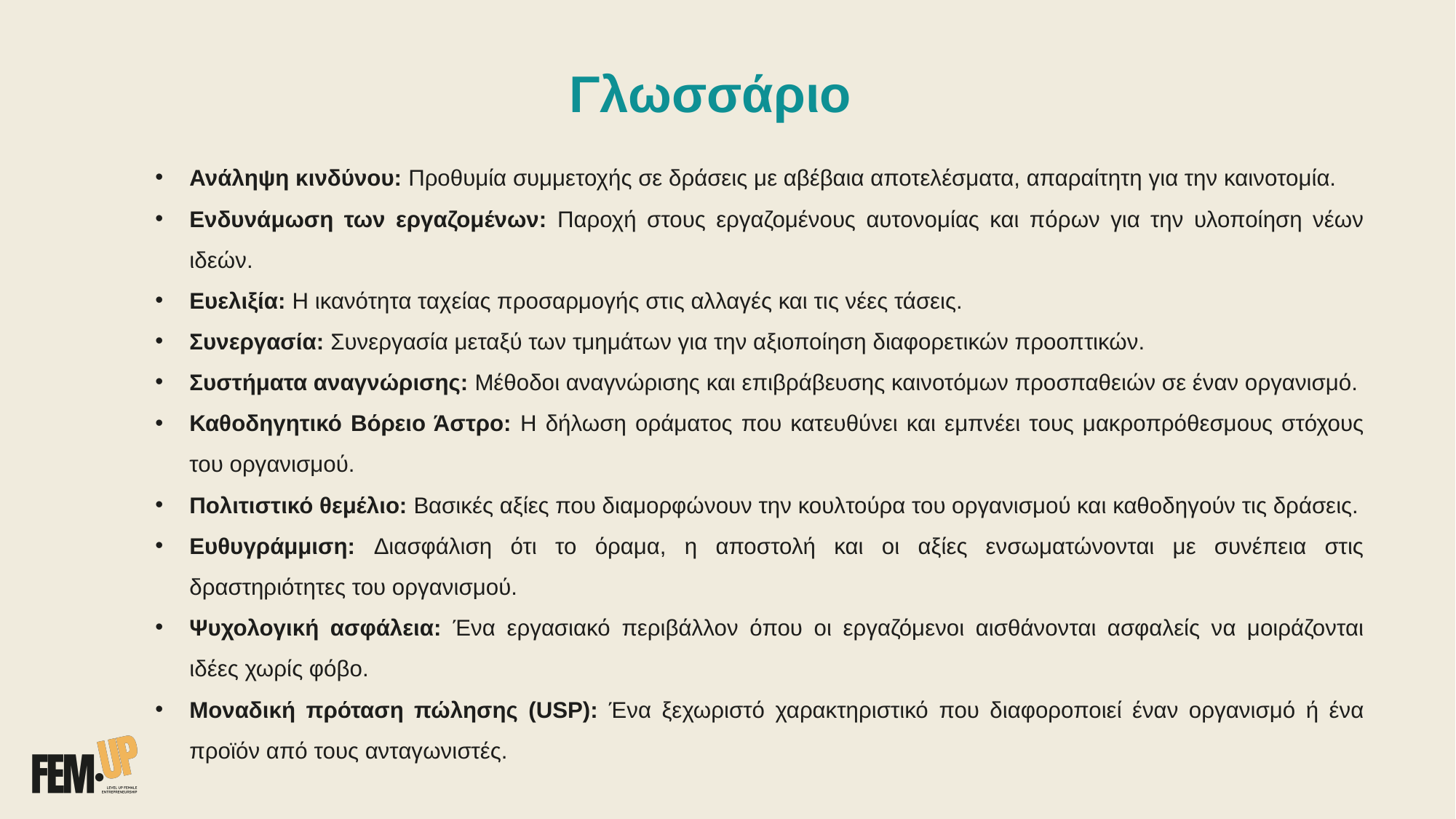

Γλωσσάριο
Ανάληψη κινδύνου: Προθυμία συμμετοχής σε δράσεις με αβέβαια αποτελέσματα, απαραίτητη για την καινοτομία.
Ενδυνάμωση των εργαζομένων: Παροχή στους εργαζομένους αυτονομίας και πόρων για την υλοποίηση νέων ιδεών.
Ευελιξία: Η ικανότητα ταχείας προσαρμογής στις αλλαγές και τις νέες τάσεις.
Συνεργασία: Συνεργασία μεταξύ των τμημάτων για την αξιοποίηση διαφορετικών προοπτικών.
Συστήματα αναγνώρισης: Μέθοδοι αναγνώρισης και επιβράβευσης καινοτόμων προσπαθειών σε έναν οργανισμό.
Καθοδηγητικό Βόρειο Άστρο: Η δήλωση οράματος που κατευθύνει και εμπνέει τους μακροπρόθεσμους στόχους του οργανισμού.
Πολιτιστικό θεμέλιο: Βασικές αξίες που διαμορφώνουν την κουλτούρα του οργανισμού και καθοδηγούν τις δράσεις.
Ευθυγράμμιση: Διασφάλιση ότι το όραμα, η αποστολή και οι αξίες ενσωματώνονται με συνέπεια στις δραστηριότητες του οργανισμού.
Ψυχολογική ασφάλεια: Ένα εργασιακό περιβάλλον όπου οι εργαζόμενοι αισθάνονται ασφαλείς να μοιράζονται ιδέες χωρίς φόβο.
Μοναδική πρόταση πώλησης (USP): Ένα ξεχωριστό χαρακτηριστικό που διαφοροποιεί έναν οργανισμό ή ένα προϊόν από τους ανταγωνιστές.